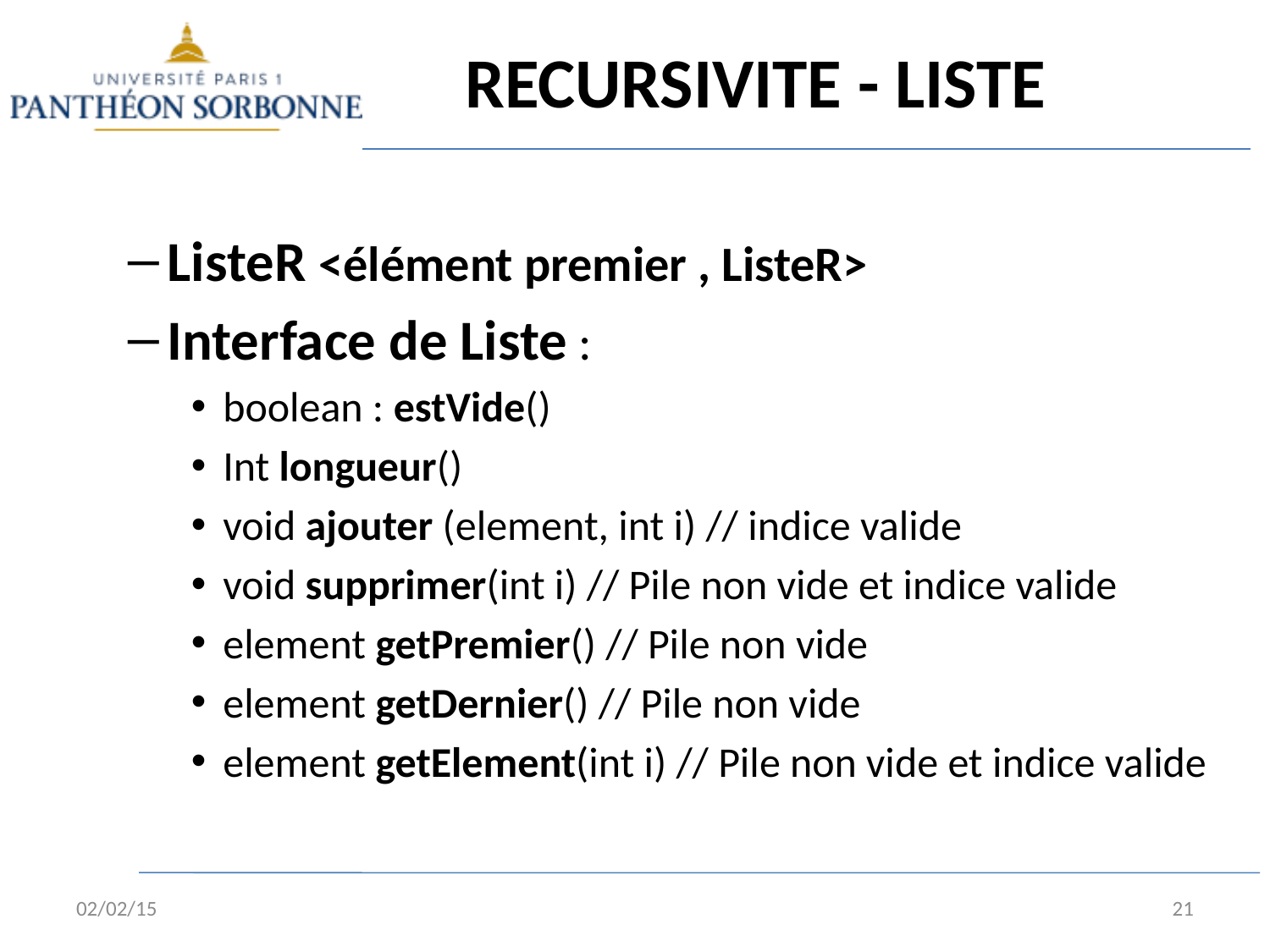

# RECURSIVITE - LISTE

ListeR <élément premier , ListeR>
Interface de Liste :
boolean : estVide()
Int longueur()
void ajouter (element, int i) // indice valide
void supprimer(int i) // Pile non vide et indice valide
element getPremier() // Pile non vide
element getDernier() // Pile non vide
element getElement(int i) // Pile non vide et indice valide

02/02/15
21